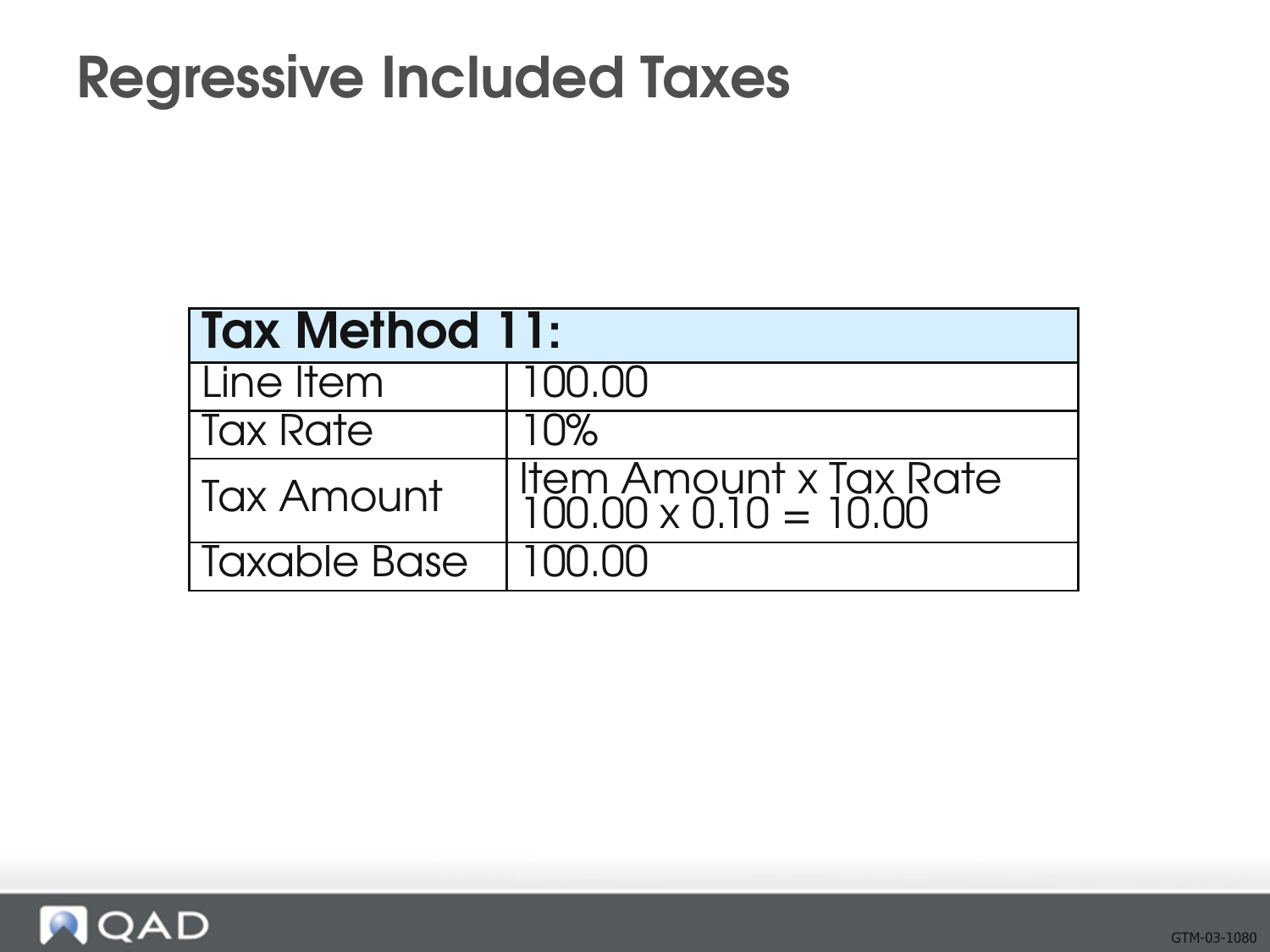

# Regressive Included Taxes
| Tax Method 11: |  |
| --- | --- |
| Line Item | 100.00 |
| Tax Rate | 10% |
| Tax Amount | Item Amount x Tax Rate 100.00 x 0.10 = 10.00 |
| Taxable Base | 100.00 |
GTM-03-1080